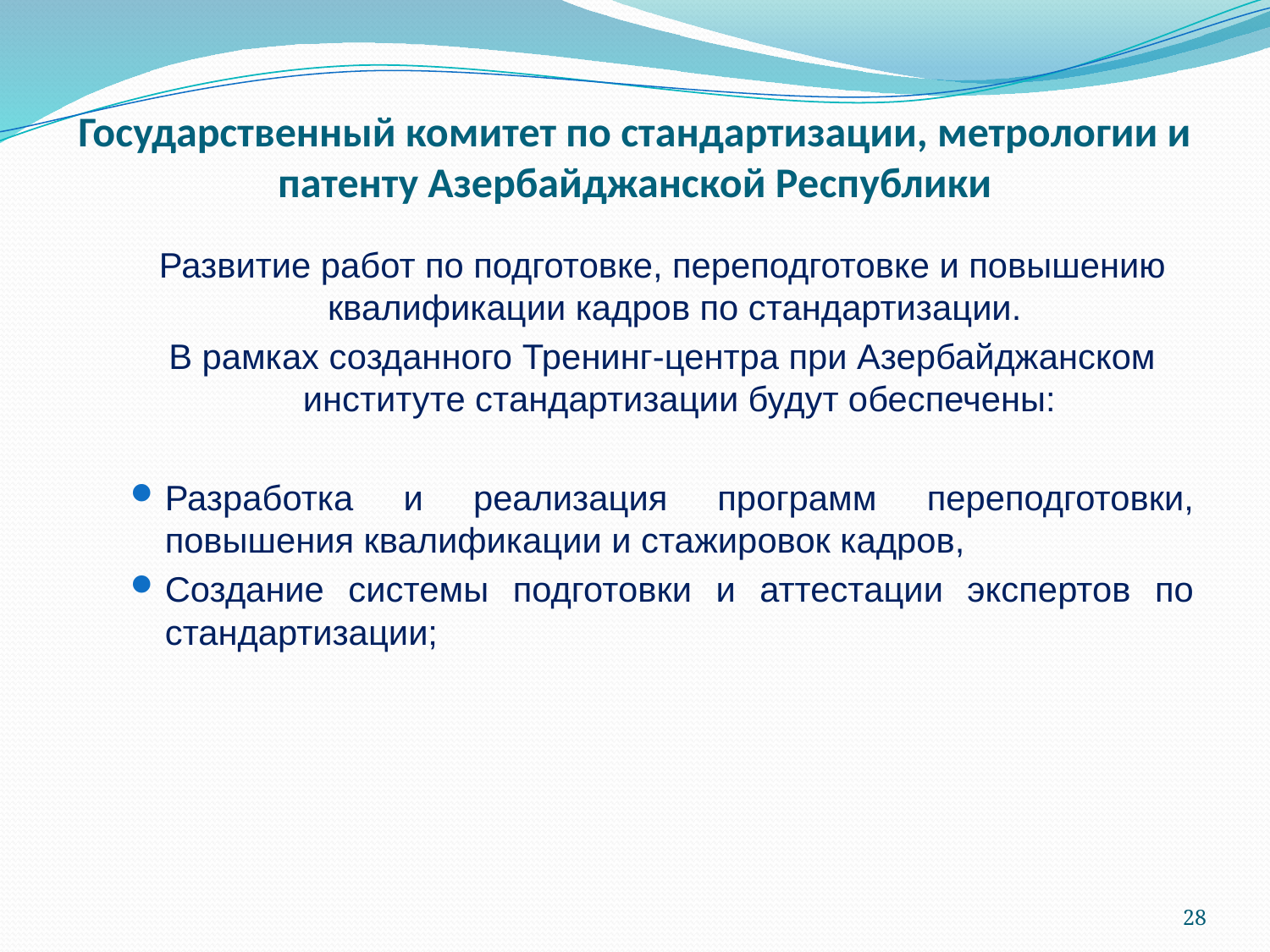

# Государственный комитет по стандартизации, метрологии и патенту Азербайджанской Республики
Развитие работ по подготовке, переподготовке и повышению квалификации кадров по стандартизации.
В рамках созданного Тренинг-центра при Азербайджанском институте стандартизации будут обеспечены:

Разработка и реализация программ переподготовки, повышения квалификации и стажировок кадров,
Создание системы подготовки и аттестации экспертов по стандартизации;

28